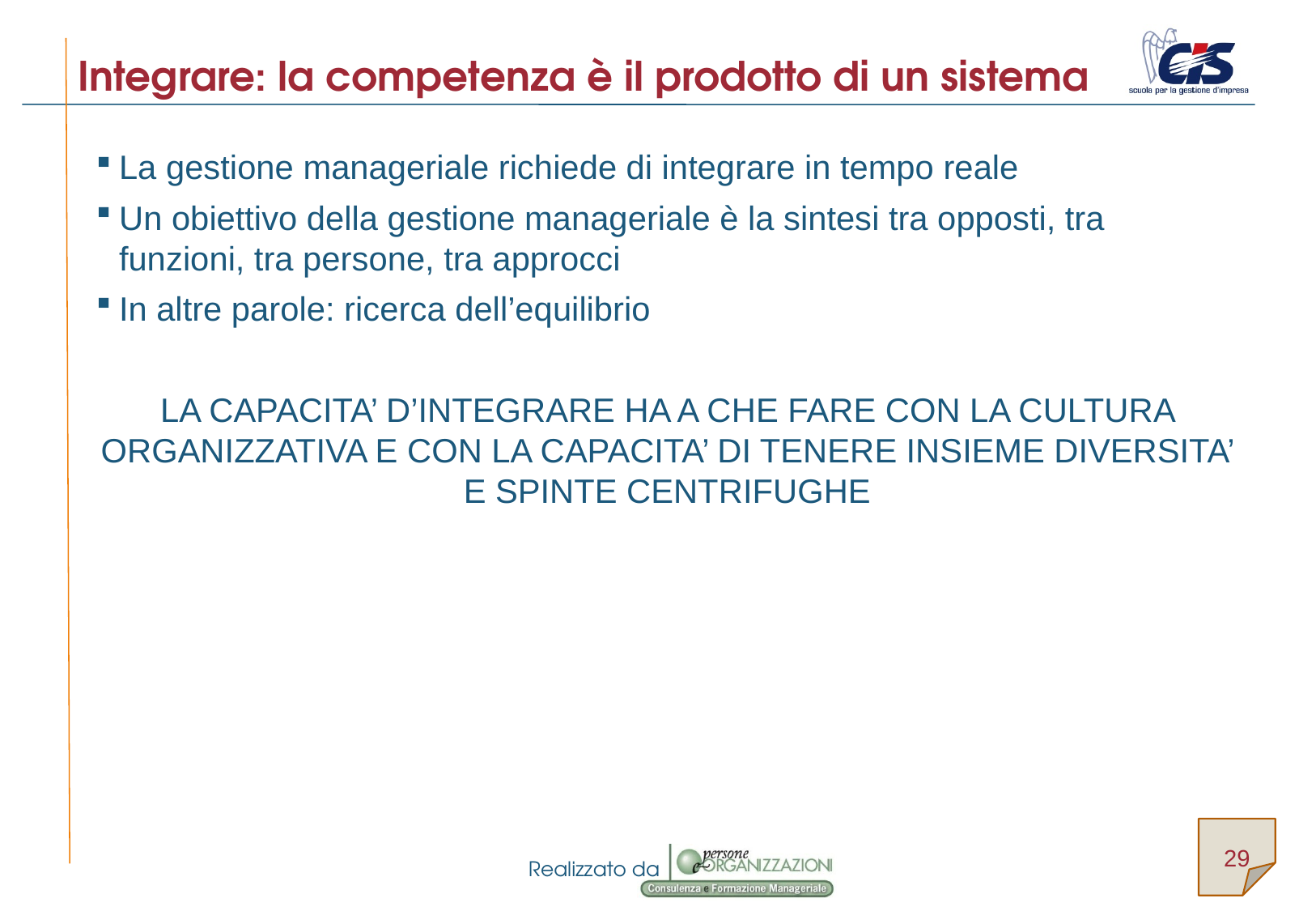

# Integrare: la competenza è il prodotto di un sistema
La gestione manageriale richiede di integrare in tempo reale
Un obiettivo della gestione manageriale è la sintesi tra opposti, tra funzioni, tra persone, tra approcci
In altre parole: ricerca dell’equilibrio

LA CAPACITA’ D’INTEGRARE HA A CHE FARE CON LA CULTURA ORGANIZZATIVA E CON LA CAPACITA’ DI TENERE INSIEME DIVERSITA’ E SPINTE CENTRIFUGHE
29